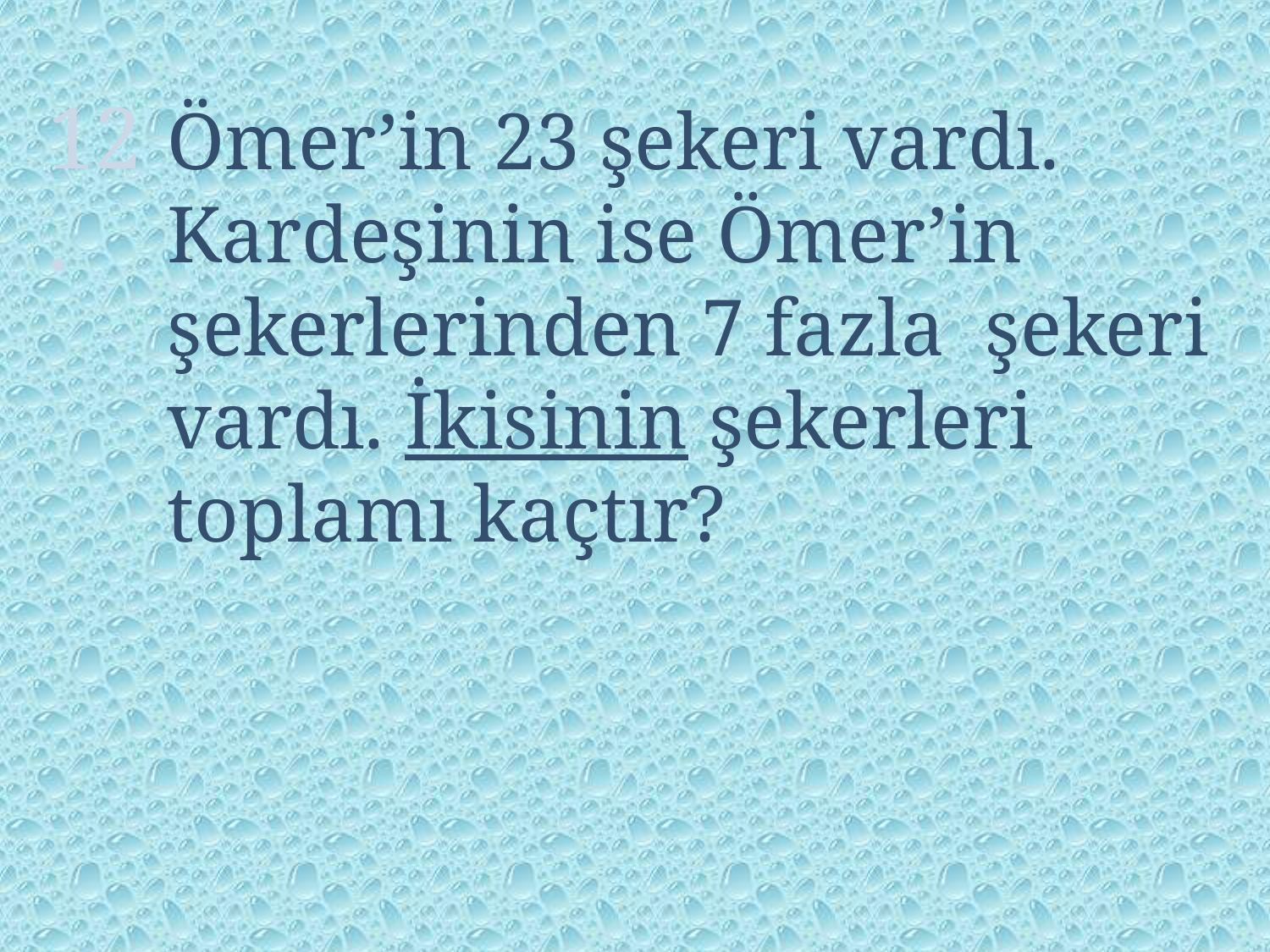

12.
Ömer’in 23 şekeri vardı. Kardeşinin ise Ömer’in şekerlerinden 7 fazla  şekeri vardı. İkisinin şekerleri toplamı kaçtır?